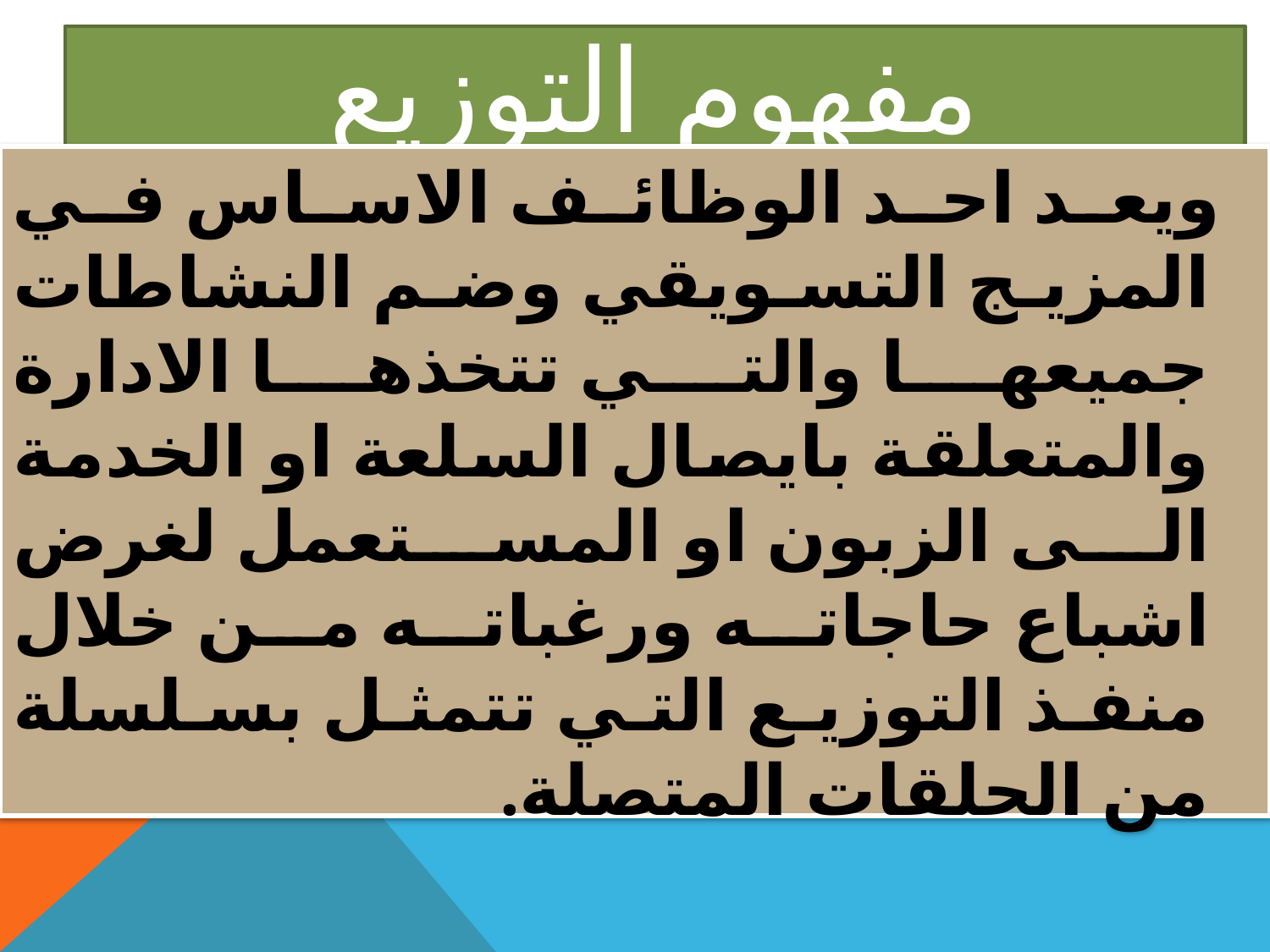

# مفهوم التوزيع
  ويعد احد الوظائف الاساس في المزيج التسويقي وضم النشاطات جميعها والتي تتخذها الادارة والمتعلقة بايصال السلعة او الخدمة الى الزبون او المستعمل لغرض اشباع حاجاته ورغباته من خلال منفذ التوزيع التي تتمثل بسلسلة من الحلقات المتصلة.